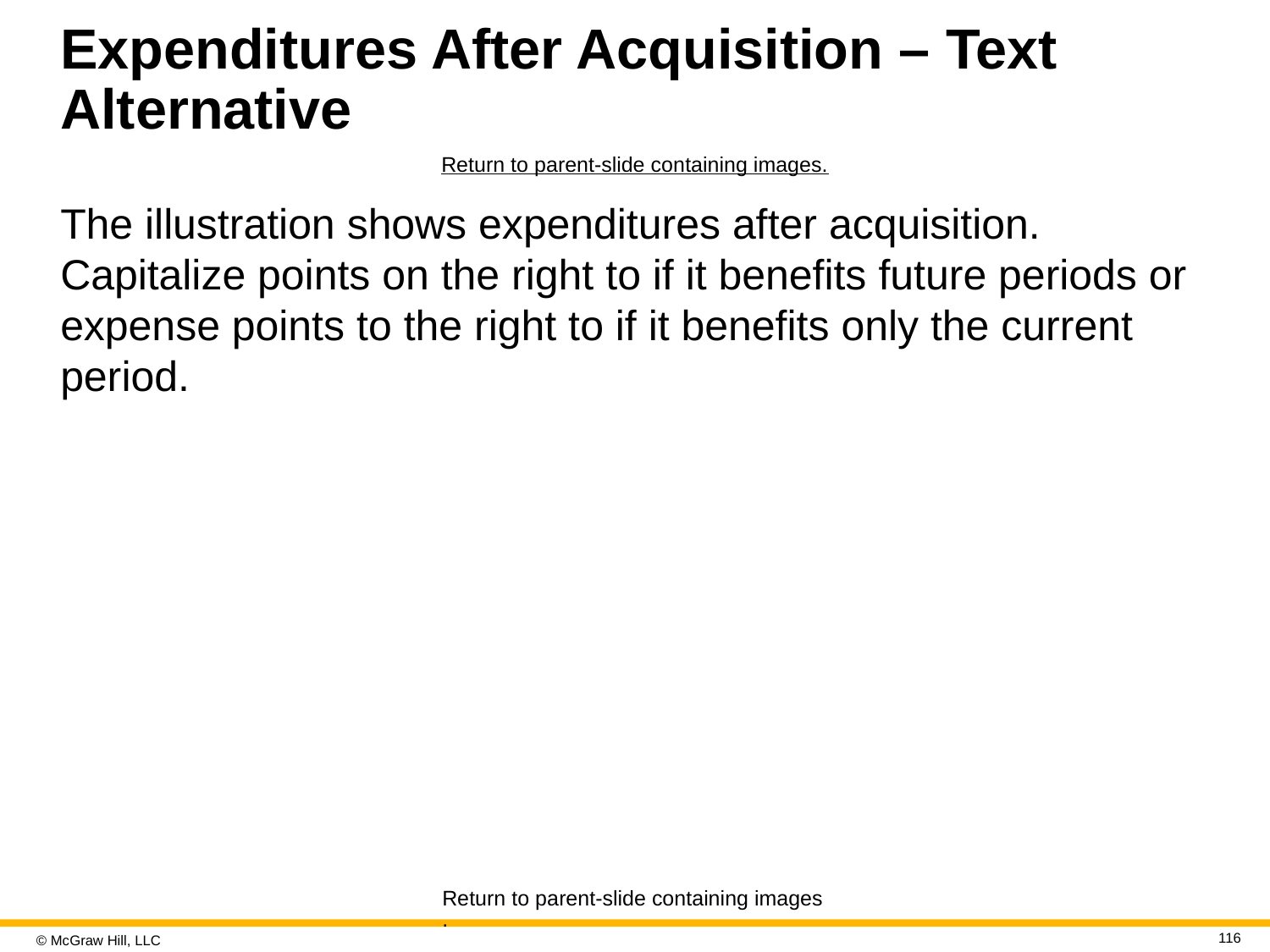

# Expenditures After Acquisition – Text Alternative
Return to parent-slide containing images.
The illustration shows expenditures after acquisition. Capitalize points on the right to if it benefits future periods or expense points to the right to if it benefits only the current period.
Return to parent-slide containing images.
116